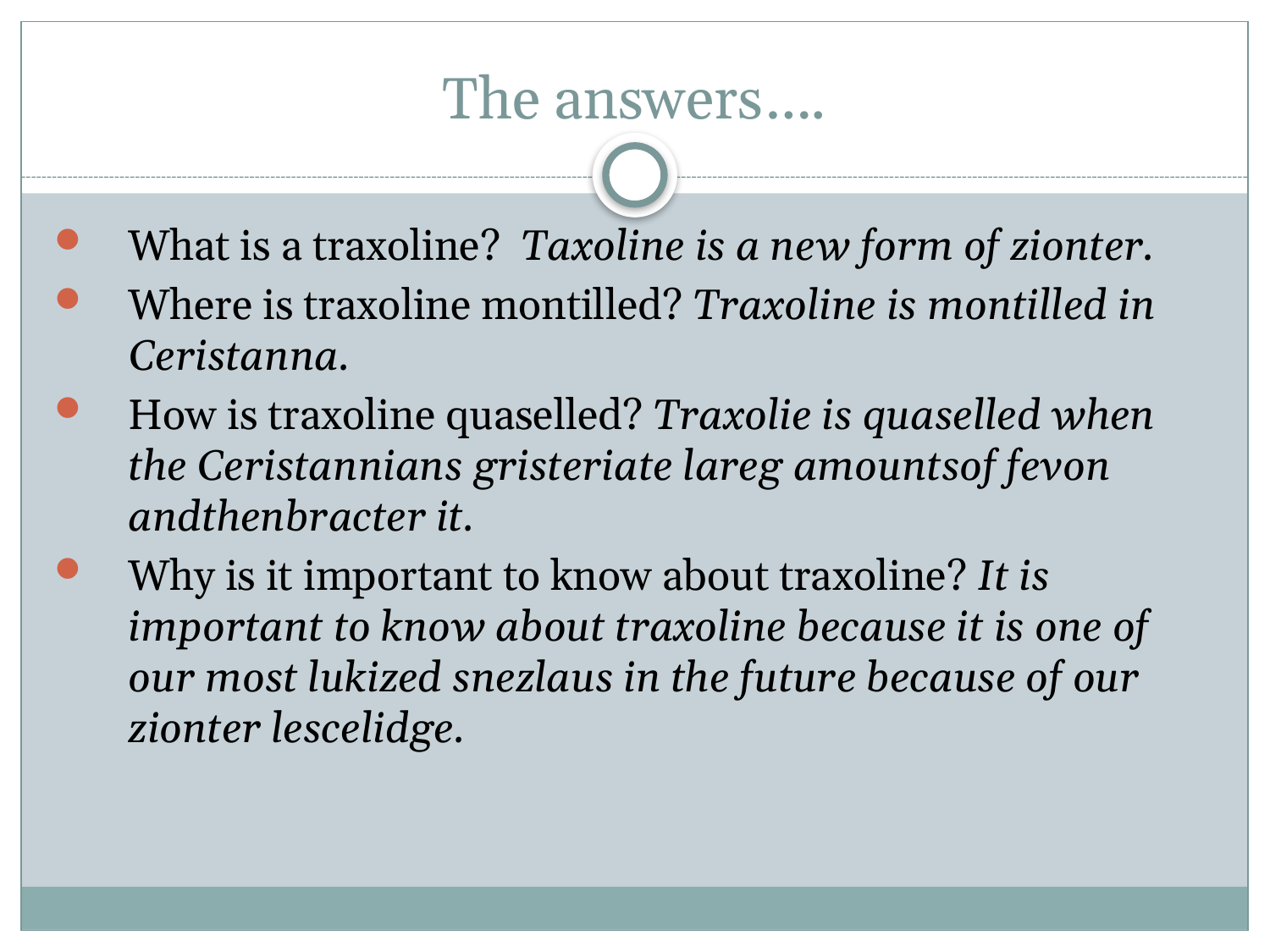

# The answers….
What is a traxoline?  Taxoline is a new form of zionter.
Where is traxoline montilled? Traxoline is montilled in Ceristanna.
How is traxoline quaselled? Traxolie is quaselled when the Ceristannians gristeriate lareg amountsof fevon andthenbracter it.
Why is it important to know about traxoline? It is important to know about traxoline because it is one of our most lukized snezlaus in the future because of our zionter lescelidge.